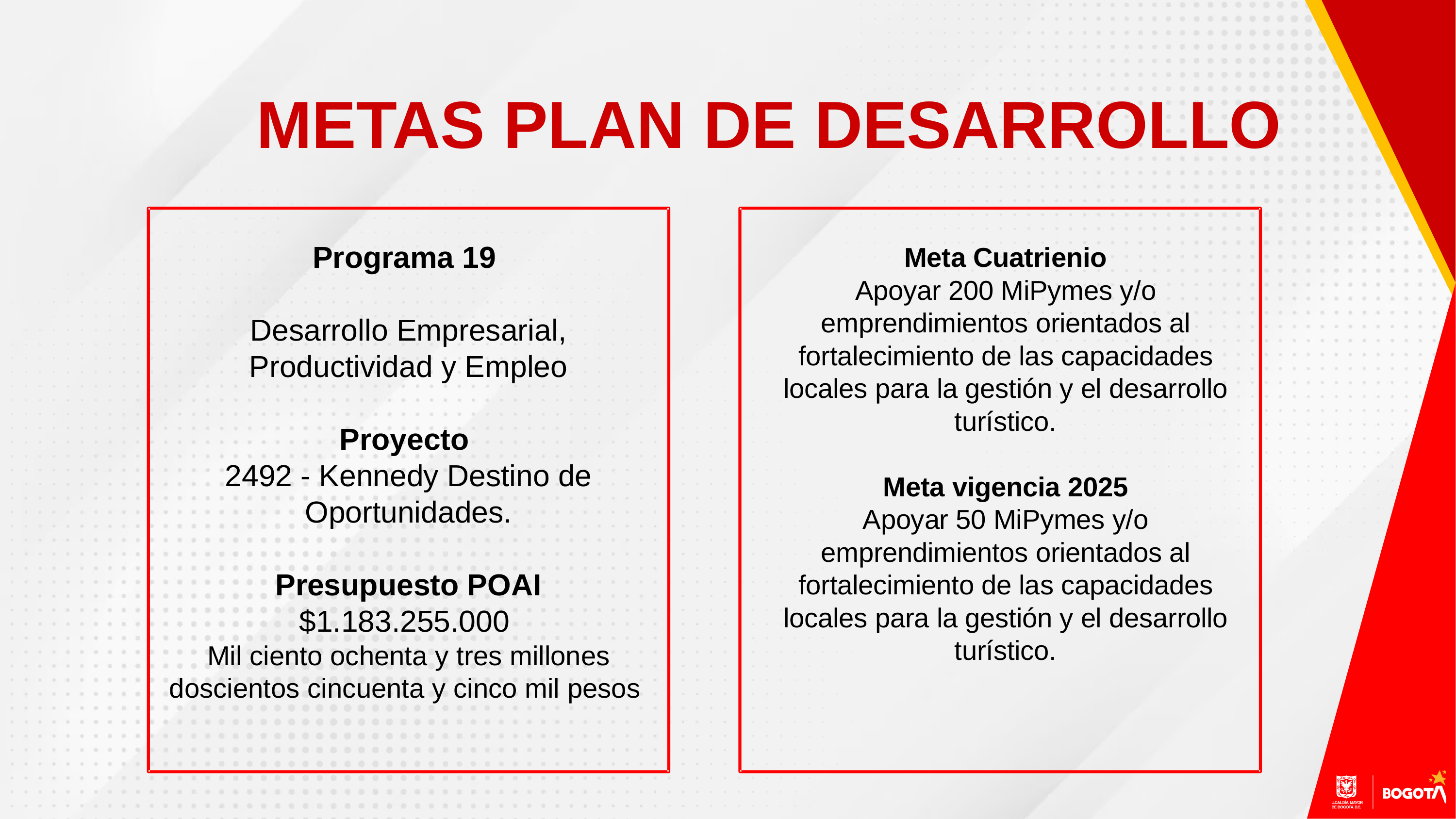

METAS PLAN DE DESARROLLO

Programa 19

Desarrollo Empresarial, Productividad y Empleo

Proyecto
2492 - Kennedy Destino de Oportunidades.

Presupuesto POAI
$1.183.255.000
Mil ciento ochenta y tres millones doscientos cincuenta y cinco mil pesos

Meta Cuatrienio
Apoyar 200 MiPymes y/o emprendimientos orientados al fortalecimiento de las capacidades locales para la gestión y el desarrollo turístico.

Meta vigencia 2025
Apoyar 50 MiPymes y/o emprendimientos orientados al fortalecimiento de las capacidades locales para la gestión y el desarrollo turístico.